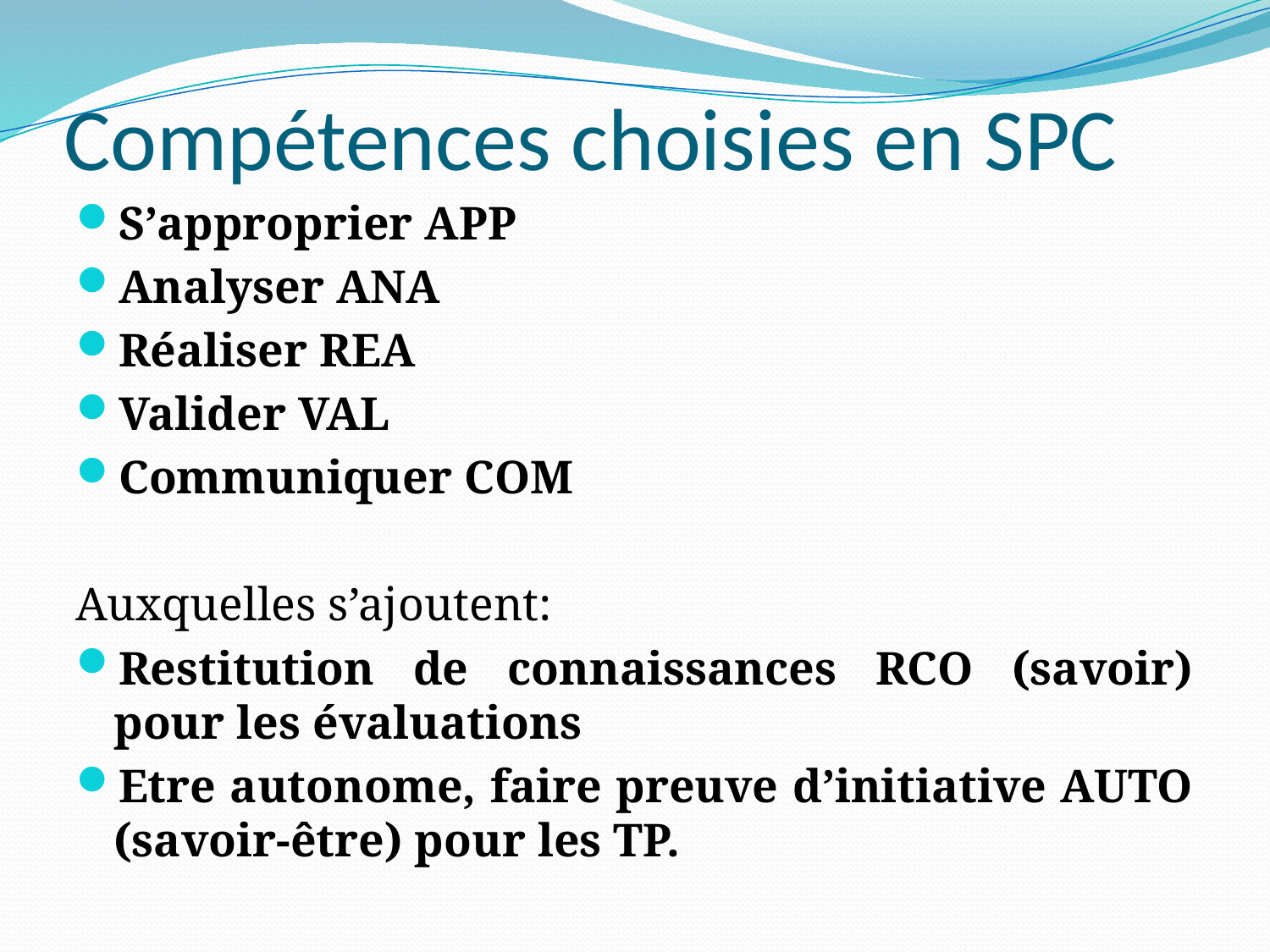

# Compétences choisies en SPC
S’approprier APP
Analyser ANA
Réaliser REA
Valider VAL
Communiquer COM

Auxquelles s’ajoutent:
Restitution de connaissances RCO (savoir) pour les évaluations
Etre autonome, faire preuve d’initiative AUTO (savoir-être) pour les TP.